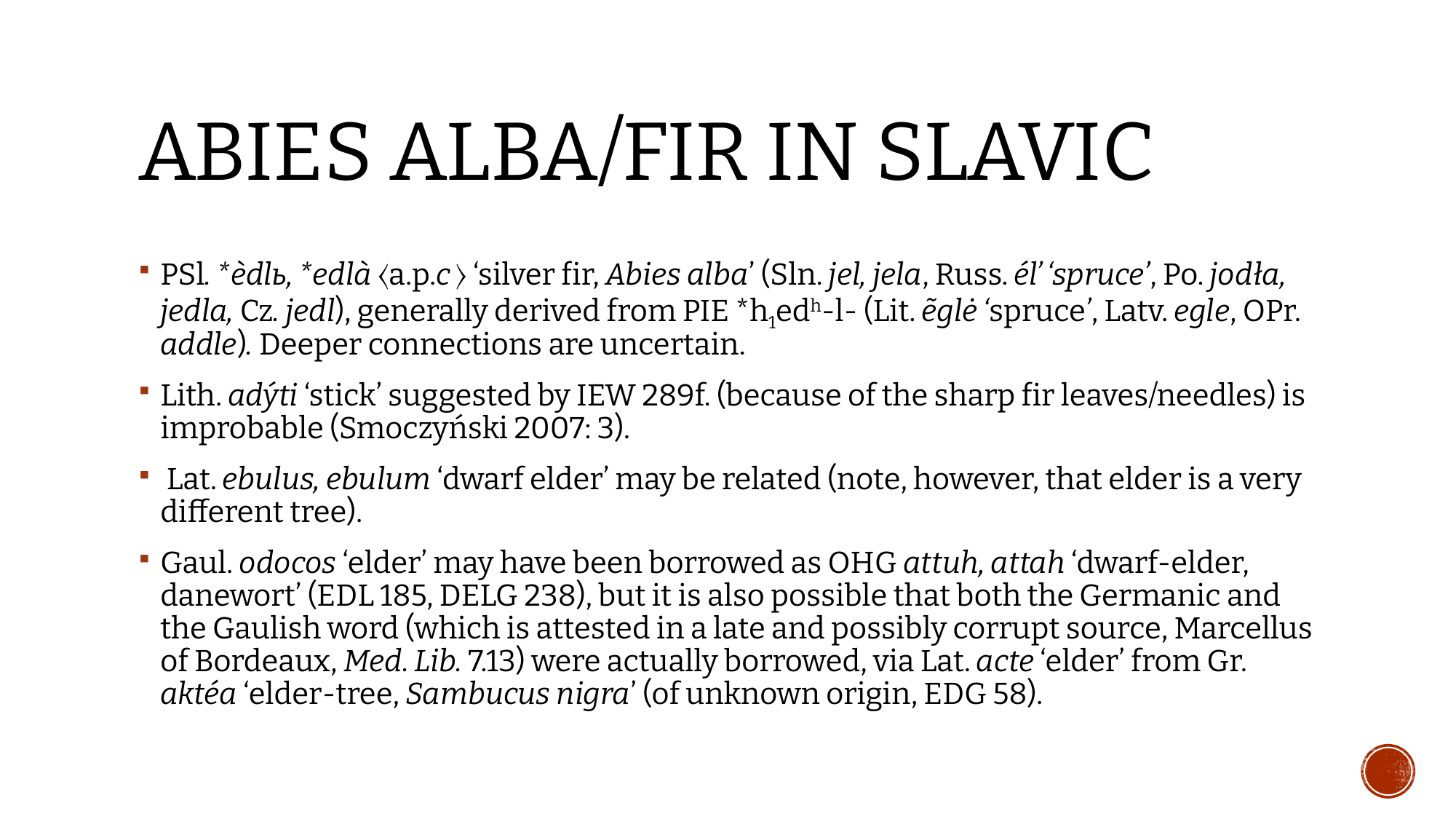

# ABIES ALBA/FIR IN SLAVIC
PSl. *èdlь, *edlà 〈a.p.c 〉 ‘silver fir, Abies alba’ (Sln. jel, jela, Russ. él’ ‘spruce’, Po. jodła, jedla, Cz. jedl), generally derived from PIE *h1edh-l- (Lit. ẽglė ‘spruce’, Latv. egle, OPr. addle). Deeper connections are uncertain.
Lith. adýti ‘stick’ suggested by IEW 289f. (because of the sharp fir leaves/needles) is improbable (Smoczyński 2007: 3).
 Lat. ebulus, ebulum ‘dwarf elder’ may be related (note, however, that elder is a very different tree).
Gaul. odocos ‘elder’ may have been borrowed as OHG attuh, attah ‘dwarf-elder, danewort’ (EDL 185, DELG 238), but it is also possible that both the Germanic and the Gaulish word (which is attested in a late and possibly corrupt source, Marcellus of Bordeaux, Med. Lib. 7.13) were actually borrowed, via Lat. acte ‘elder’ from Gr. aktéa ‘elder-tree, Sambucus nigra’ (of unknown origin, EDG 58).